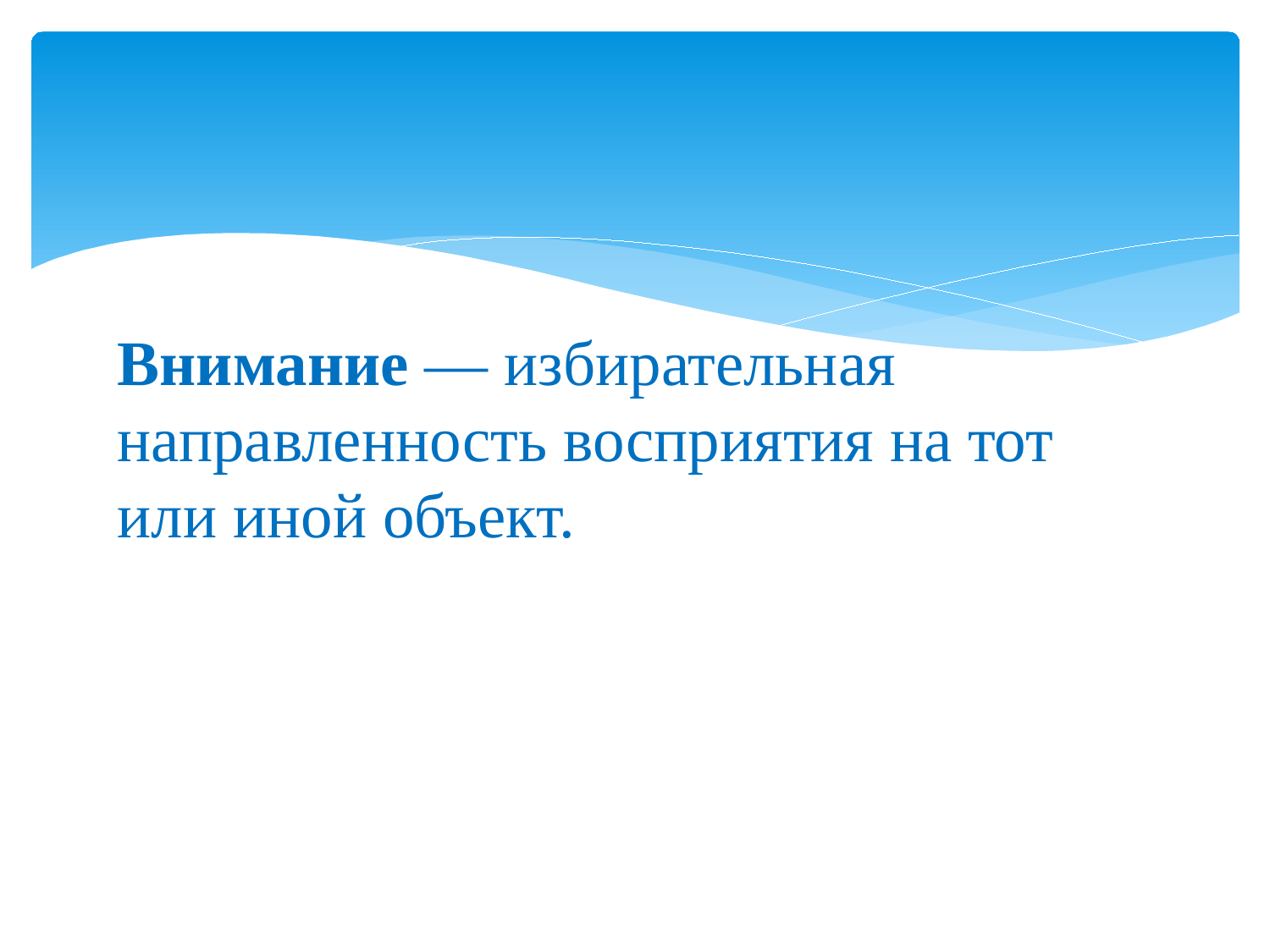

#

Внимание — избирательная направленность восприятия на тот или иной объект.